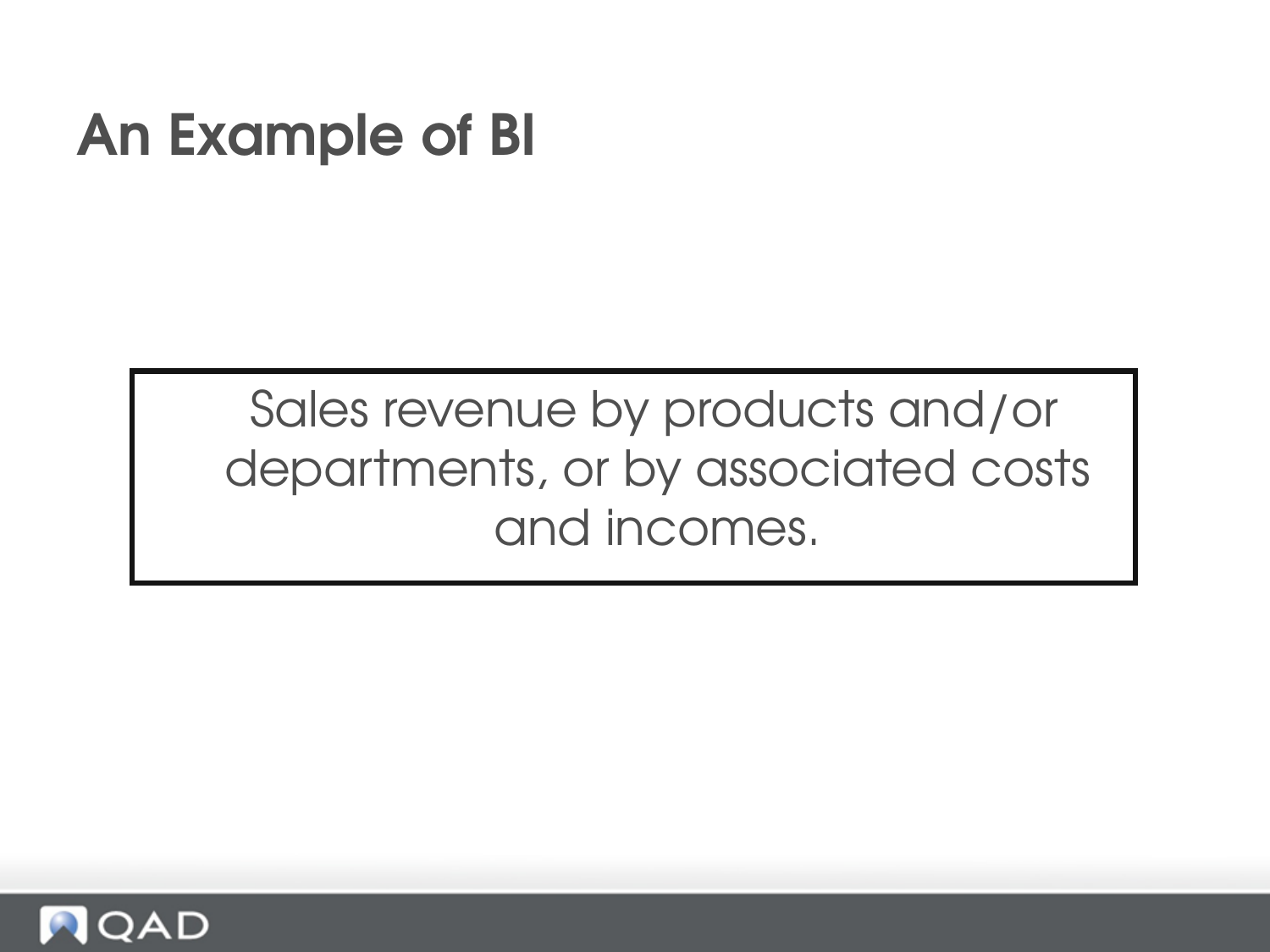

# An Example of BI
   Sales revenue by products and/or departments, or by associated costs and incomes.